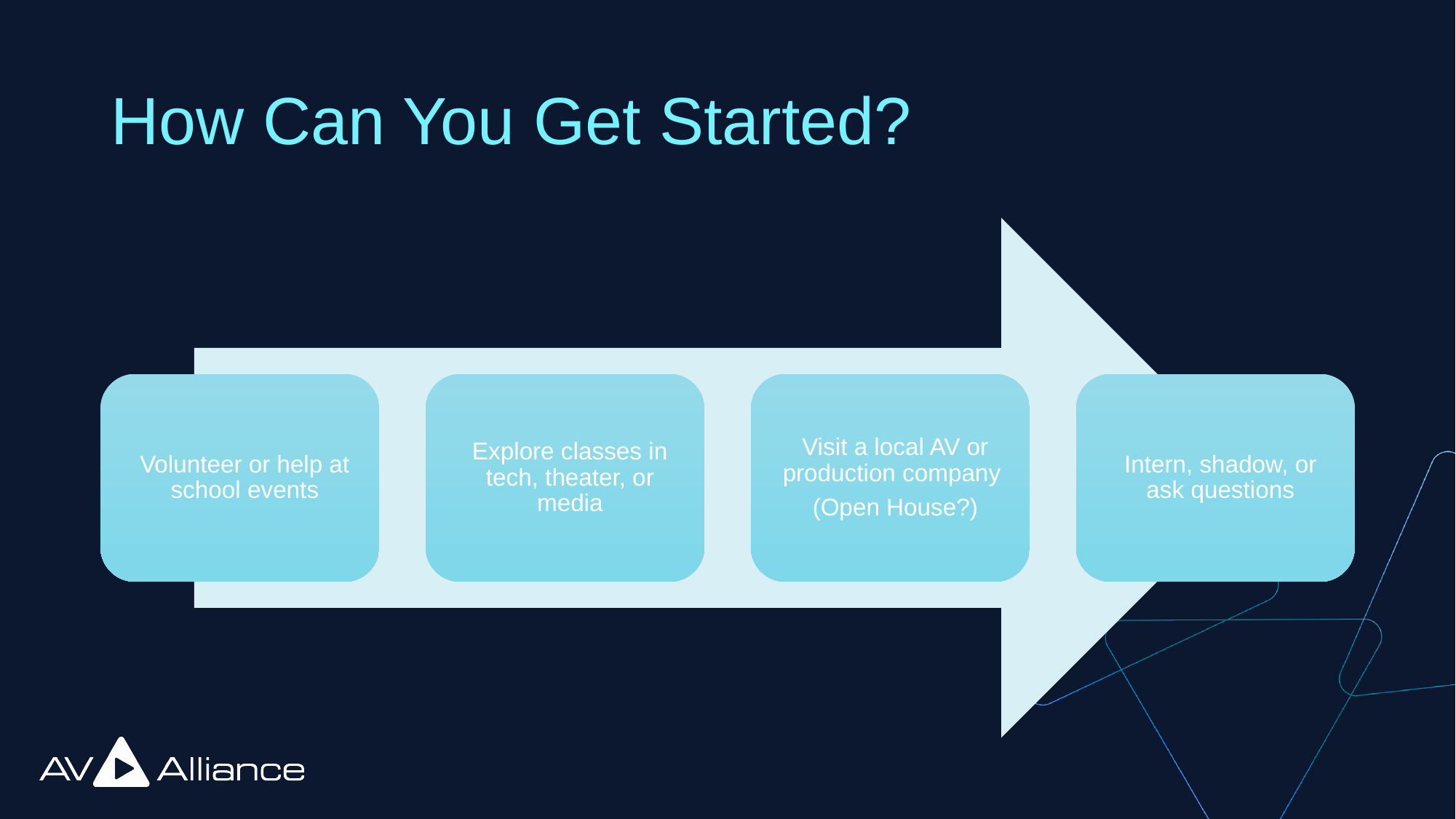

# How Can You Get Started?
Volunteer or help at school events
Explore classes in tech, theater, or media
Visit a local AV or production company
(Open House?)
Intern, shadow, or ask questions